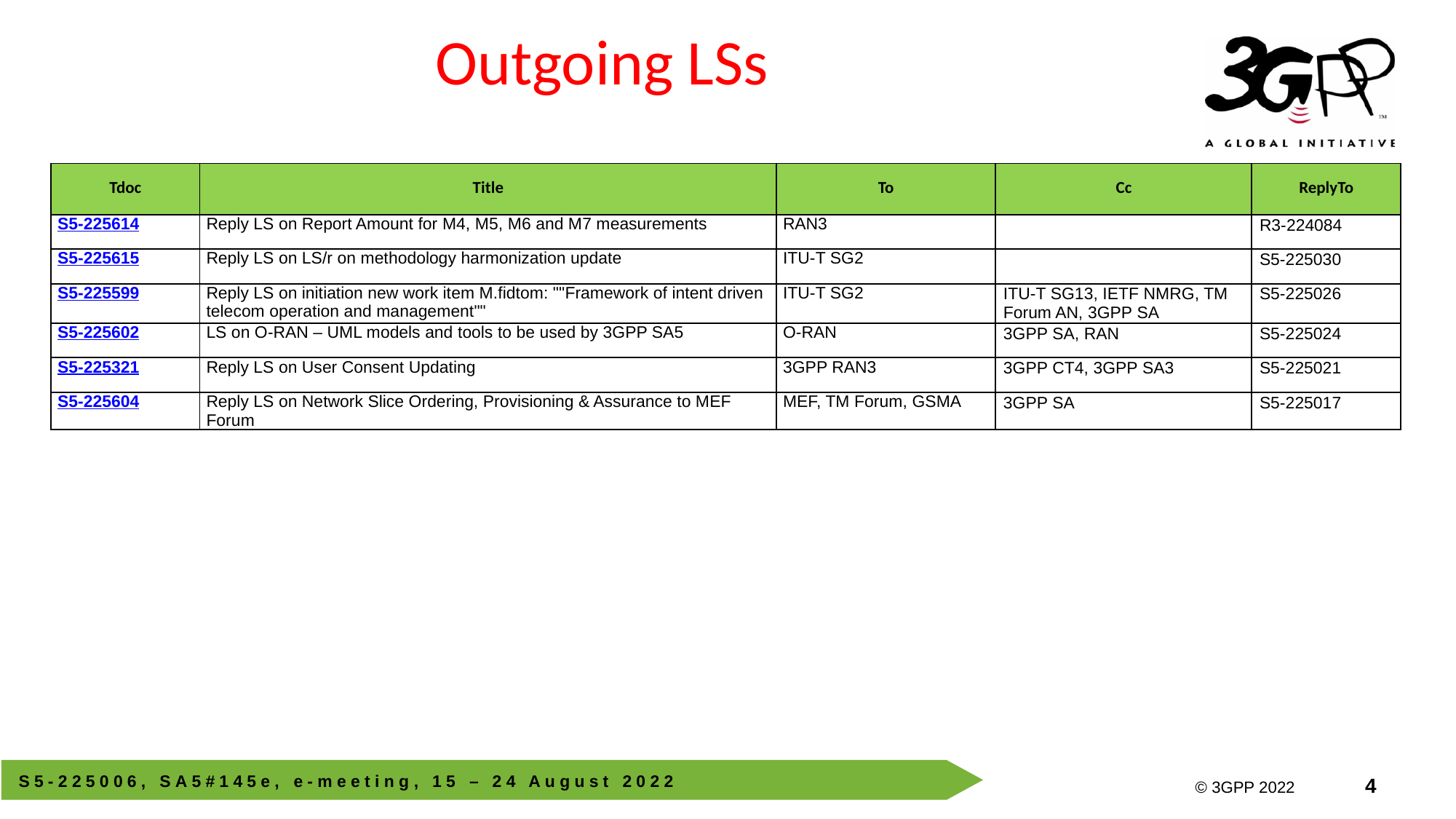

# Outgoing LSs
| Tdoc | Title | To | Cc | ReplyTo |
| --- | --- | --- | --- | --- |
| S5-225614 | Reply LS on Report Amount for M4, M5, M6 and M7 measurements | RAN3 |  | R3-224084 |
| S5-225615 | Reply LS on LS/r on methodology harmonization update | ITU-T SG2 |  | S5-225030 |
| S5-225599 | Reply LS on initiation new work item M.fidtom: ""Framework of intent driven telecom operation and management"" | ITU-T SG2 | ITU-T SG13, IETF NMRG, TM Forum AN, 3GPP SA | S5-225026 |
| S5-225602 | LS on O-RAN – UML models and tools to be used by 3GPP SA5 | O-RAN | 3GPP SA, RAN | S5-225024 |
| S5-225321 | Reply LS on User Consent Updating | 3GPP RAN3 | 3GPP CT4, 3GPP SA3 | S5-225021 |
| S5-225604 | Reply LS on Network Slice Ordering, Provisioning & Assurance to MEF Forum | MEF, TM Forum, GSMA | 3GPP SA | S5-225017 |